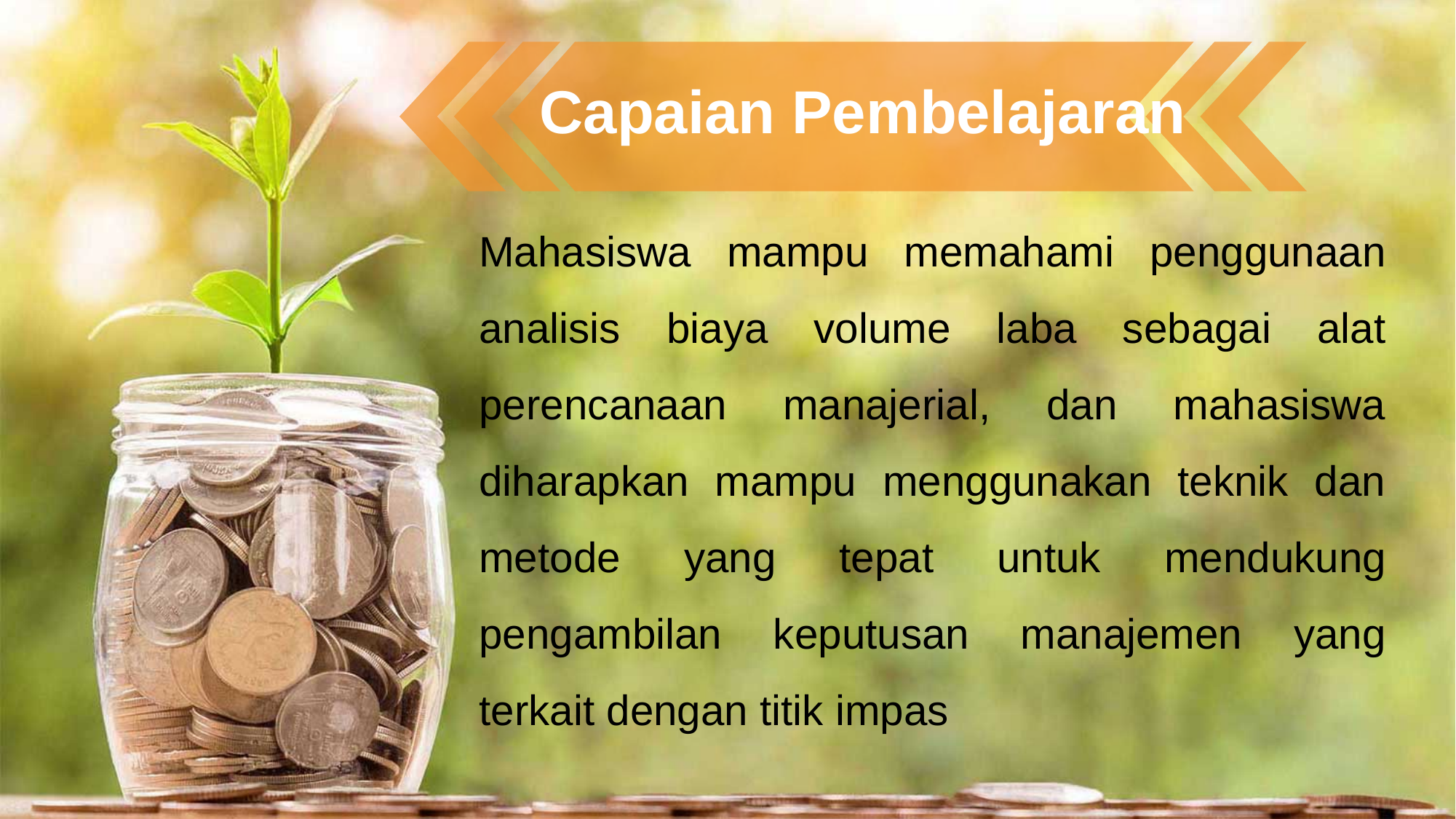

Capaian Pembelajaran
Mahasiswa mampu memahami penggunaan analisis biaya volume laba sebagai alat perencanaan manajerial, dan mahasiswa diharapkan mampu menggunakan teknik dan metode yang tepat untuk mendukung pengambilan keputusan manajemen yang terkait dengan titik impas